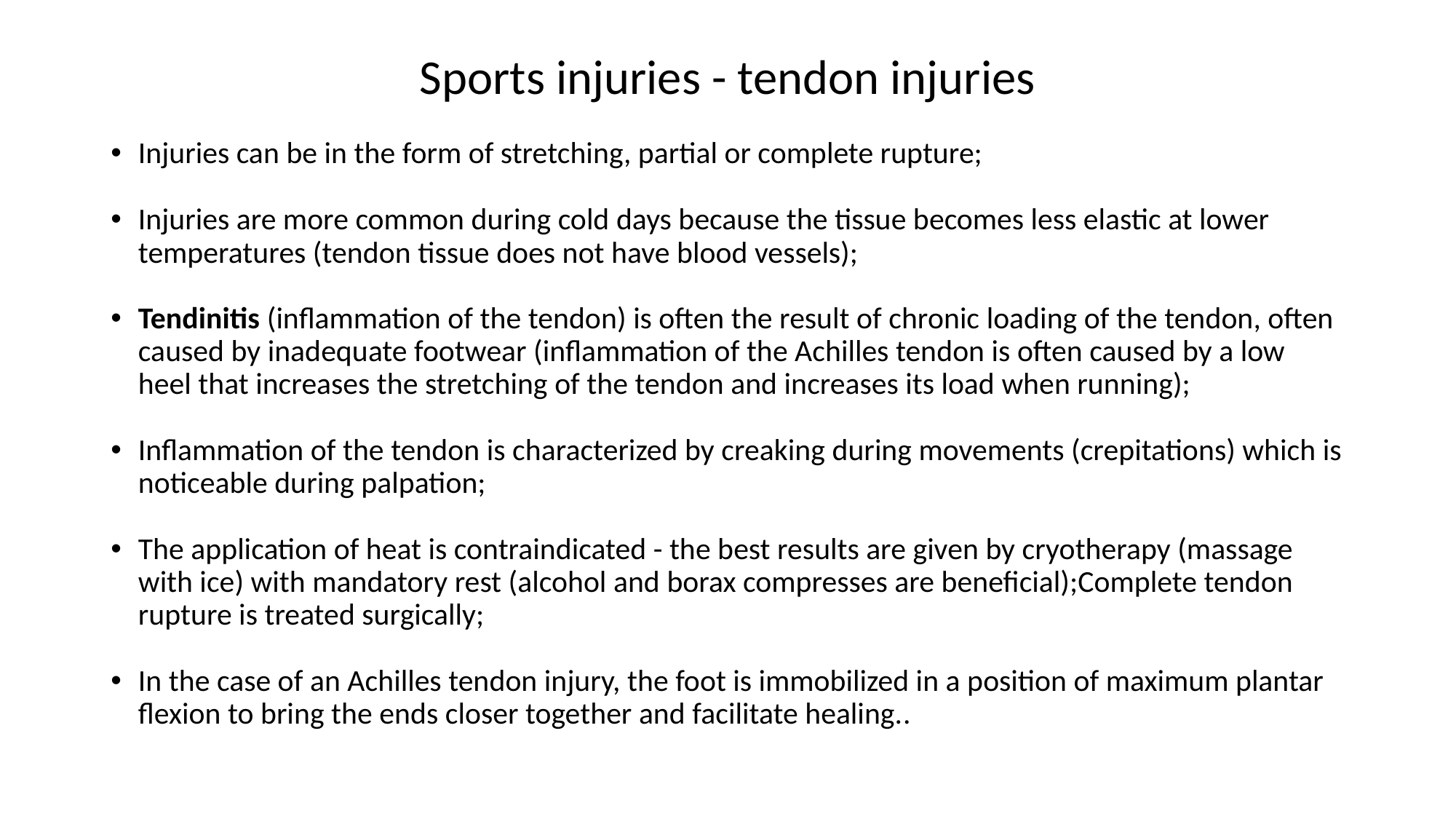

# Sports injuries - tendon injuries
Injuries can be in the form of stretching, partial or complete rupture;
Injuries are more common during cold days because the tissue becomes less elastic at lower temperatures (tendon tissue does not have blood vessels);
Tendinitis (inflammation of the tendon) is often the result of chronic loading of the tendon, often caused by inadequate footwear (inflammation of the Achilles tendon is often caused by a low heel that increases the stretching of the tendon and increases its load when running);
Inflammation of the tendon is characterized by creaking during movements (crepitations) which is noticeable during palpation;
The application of heat is contraindicated - the best results are given by cryotherapy (massage with ice) with mandatory rest (alcohol and borax compresses are beneficial);Complete tendon rupture is treated surgically;
In the case of an Achilles tendon injury, the foot is immobilized in a position of maximum plantar flexion to bring the ends closer together and facilitate healing..